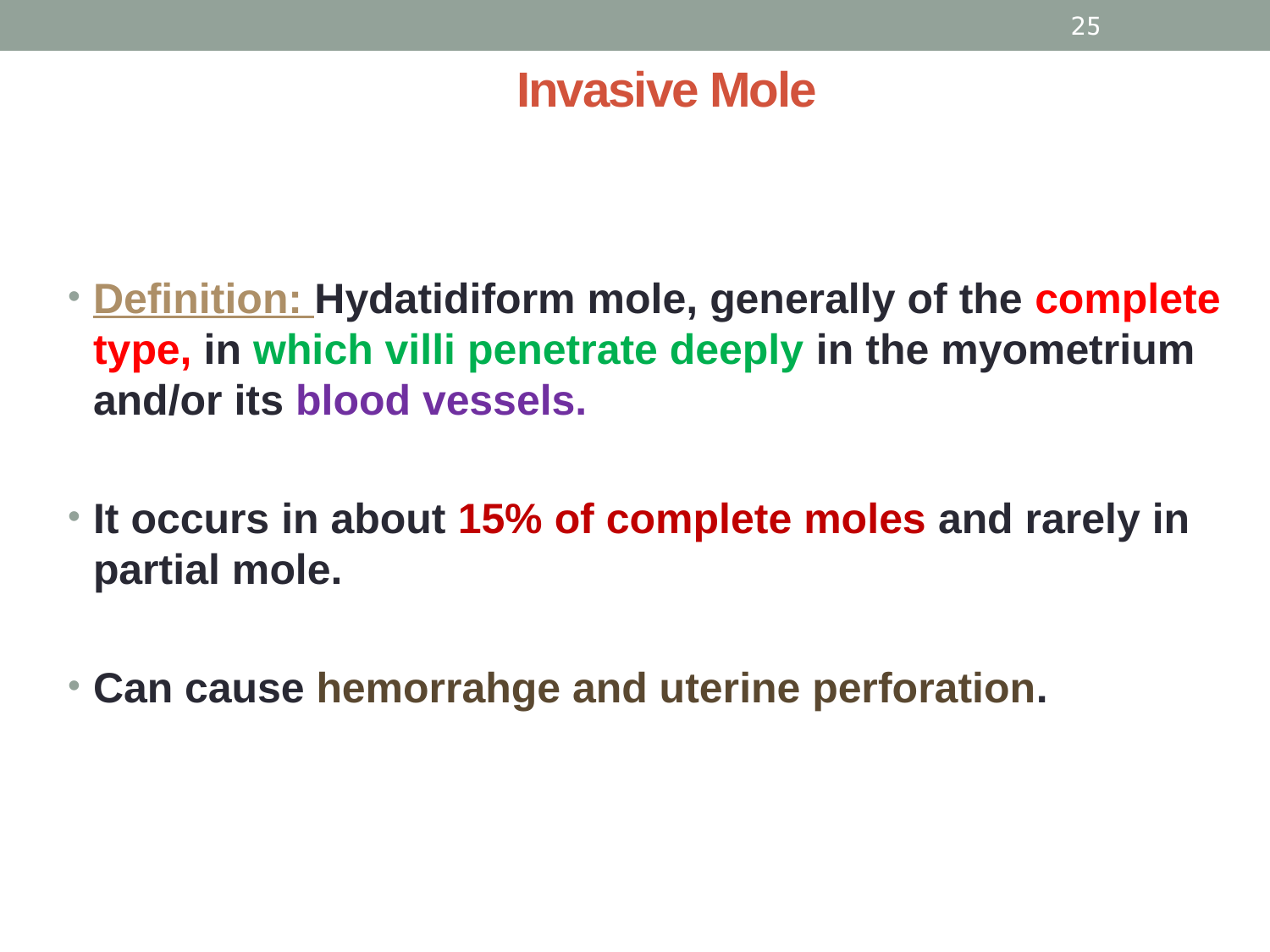

25
# Invasive Mole

Definition: Hydatidiform mole, generally of the complete type, in which villi penetrate deeply in the myometrium and/or its blood vessels.

It occurs in about 15% of complete moles and rarely in partial mole.

Can cause hemorrahge and uterine perforation.